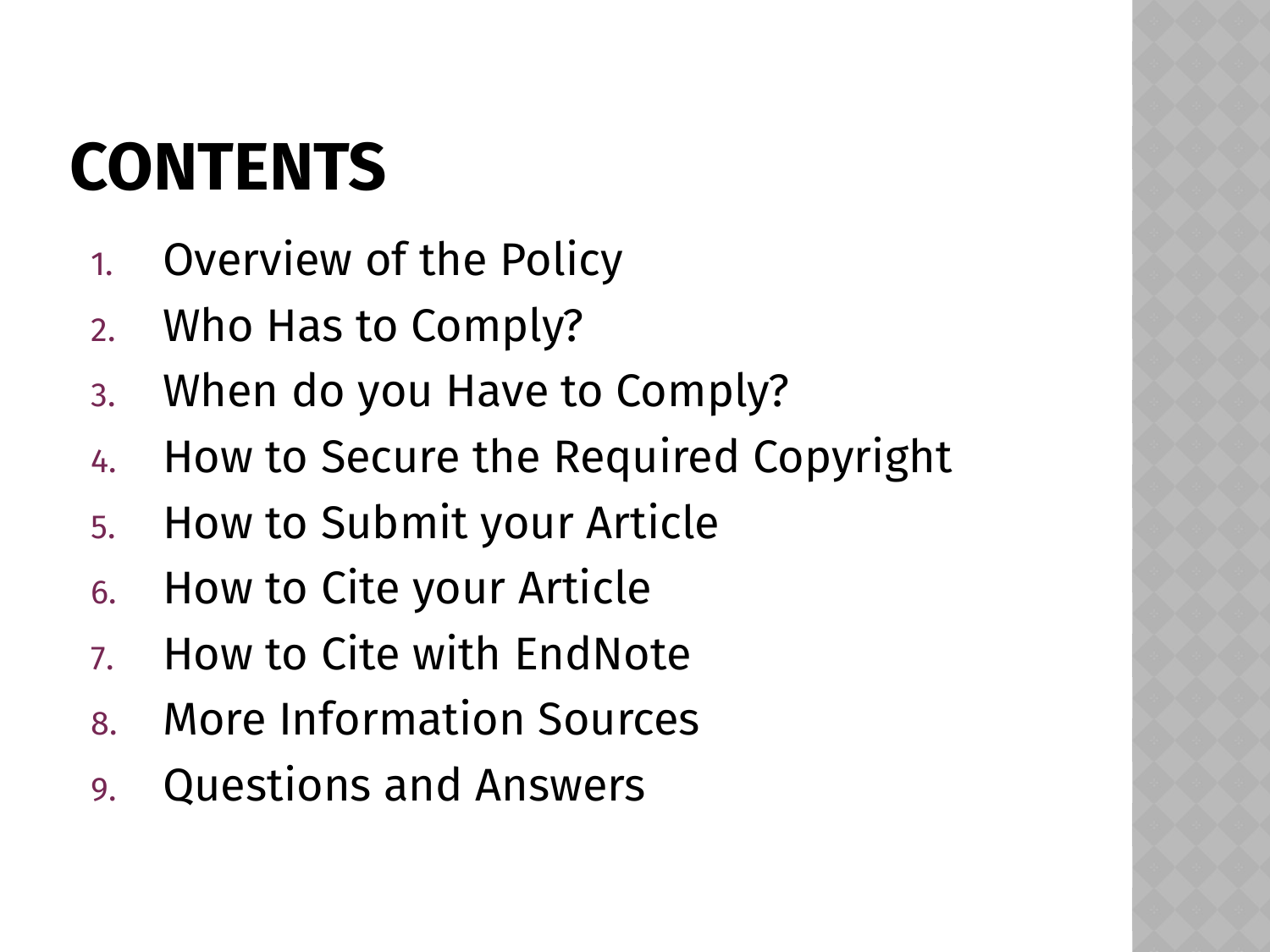

# CONTENTS
Overview of the Policy
Who Has to Comply?
When do you Have to Comply?
How to Secure the Required Copyright
How to Submit your Article
How to Cite your Article
How to Cite with EndNote
More Information Sources
Questions and Answers